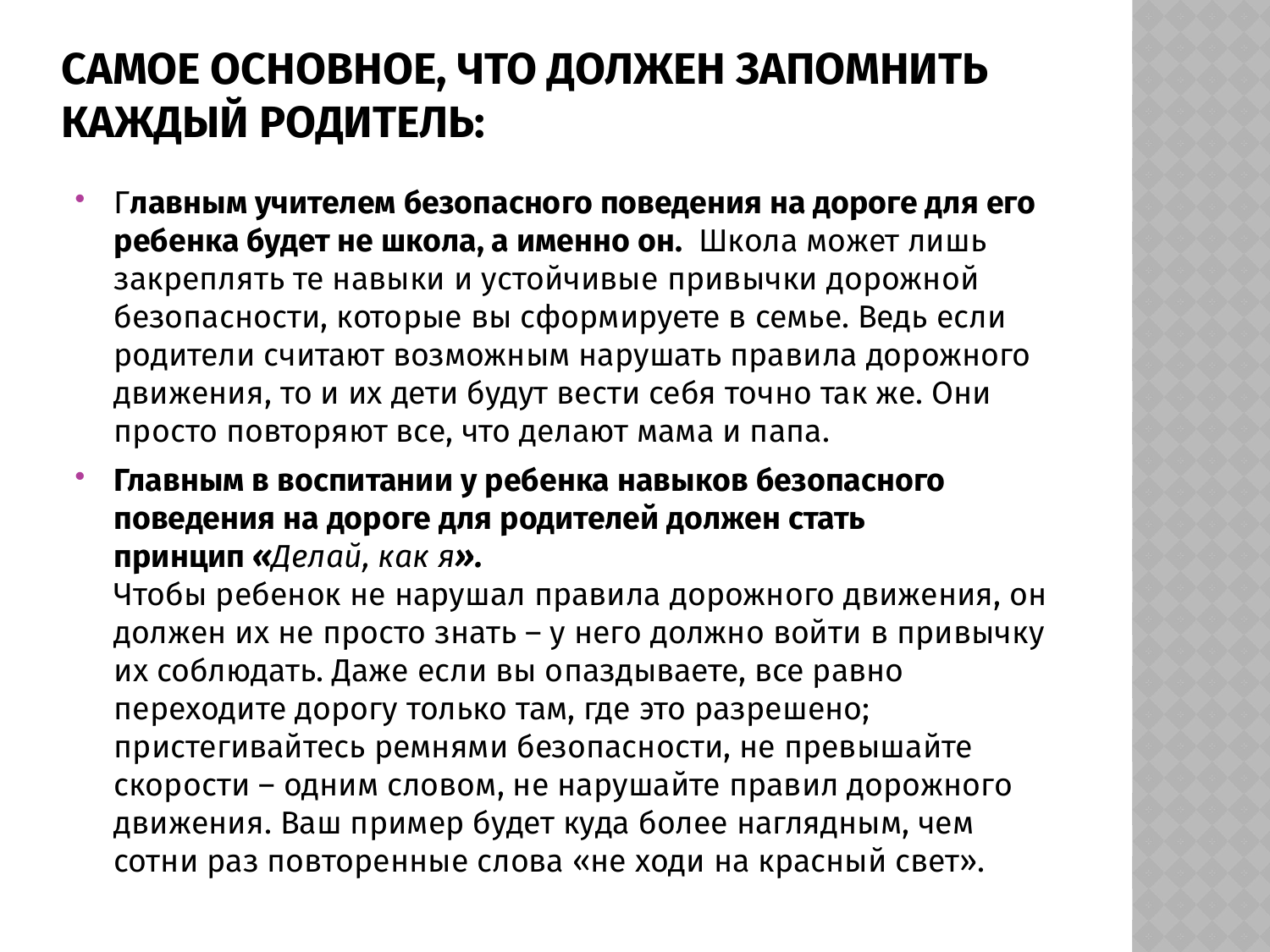

# Самое основное, что должен запомнить каждый родитель:
Главным учителем безопасного поведения на дороге для его ребенка будет не школа, а именно он.  Школа может лишь закреплять те навыки и устойчивые привычки дорожной безопасности, которые вы сформируете в семье. Ведь если родители считают возможным нарушать правила дорожного движения, то и их дети будут вести себя точно так же. Они просто повторяют все, что делают мама и папа.
Главным в воспитании у ребенка навыков безопасного поведения на дороге для родителей должен стать принцип «Делай, как я».
Чтобы ребенок не нарушал правила дорожного движения, он должен их не просто знать – у него должно войти в привычку их соблюдать. Даже если вы опаздываете, все равно переходите дорогу только там, где это разрешено; пристегивайтесь ремнями безопасности, не превышайте скорости – одним словом, не нарушайте правил дорожного движения. Ваш пример будет куда более наглядным, чем сотни раз повторенные слова «не ходи на красный свет».